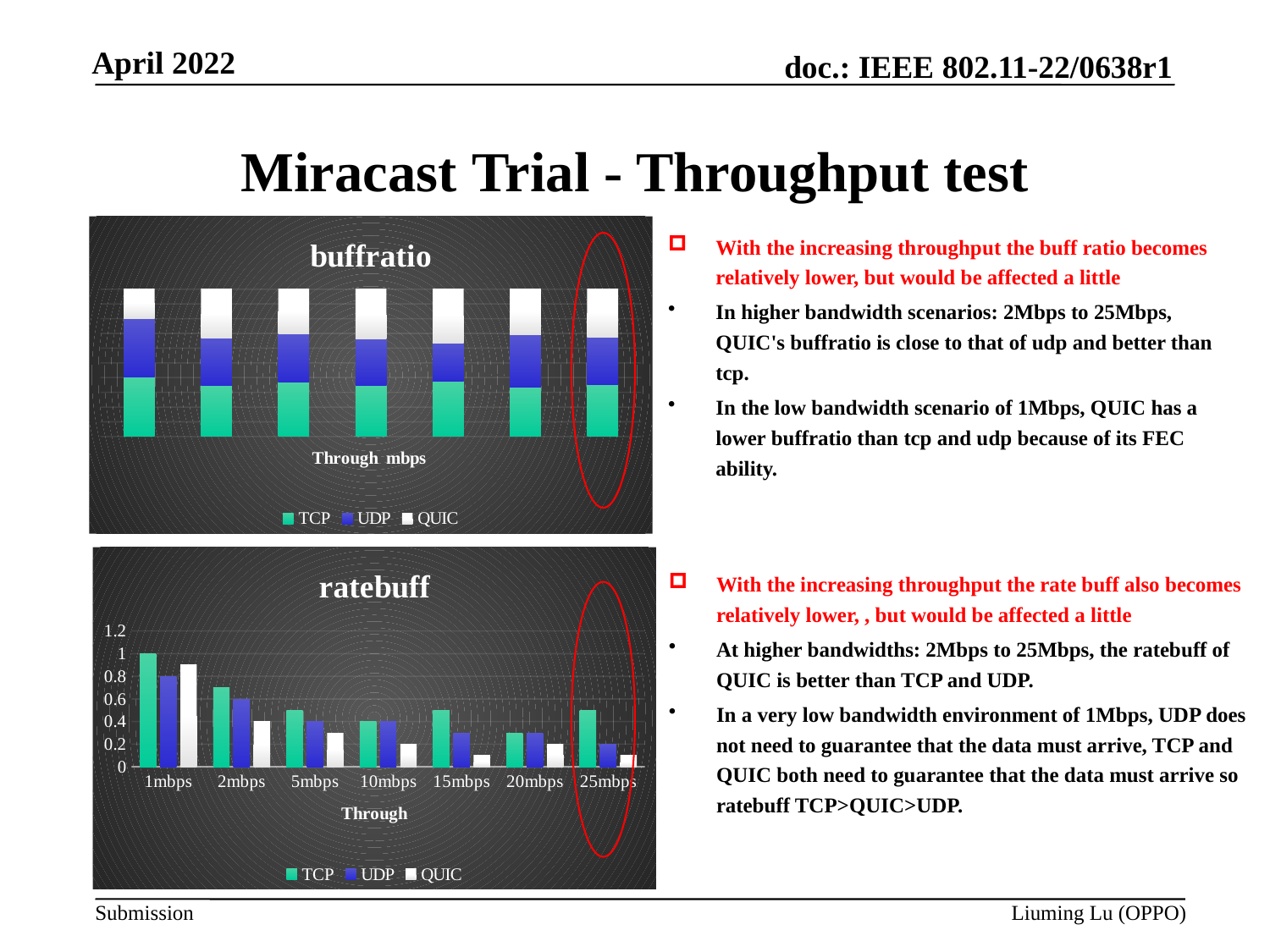

# Miracast Trial - Throughput test

### Chart: buffratio

| Category | TCP | UDP | QUIC |
|---|---|---|---|
| 1 | 0.5351 | 0.519 | 0.2622 |
| 2 | 0.007 | 0.0065 | 0.0067 |
| 5 | 0.008 | 0.0071 | 0.0066 |
| 10 | 0.0066 | 0.006 | 0.0064 |
| 15 | 0.0067 | 0.0046 | 0.0065 |
| 20 | 0.0067 | 0.0072 | 0.0062 |
| 25 | 0.0068 | 0.0062 | 0.0063 |
With the increasing throughput the buff ratio becomes relatively lower, but would be affected a little
In higher bandwidth scenarios: 2Mbps to 25Mbps, QUIC's buffratio is close to that of udp and better than tcp.
In the low bandwidth scenario of 1Mbps, QUIC has a lower buffratio than tcp and udp because of its FEC ability.

### Chart: ratebuff

| Category | TCP | UDP | QUIC |
|---|---|---|---|
| 1mbps | 1.0 | 0.8 | 0.9 |
| 2mbps | 0.7 | 0.6 | 0.4 |
| 5mbps | 0.5 | 0.4 | 0.3 |
| 10mbps | 0.4 | 0.4 | 0.2 |
| 15mbps | 0.5 | 0.3 | 0.1 |
| 20mbps | 0.3 | 0.3 | 0.2 |
| 25mbps | 0.5 | 0.2 | 0.1 |
With the increasing throughput the rate buff also becomes relatively lower, , but would be affected a little
At higher bandwidths: 2Mbps to 25Mbps, the ratebuff of QUIC is better than TCP and UDP.
In a very low bandwidth environment of 1Mbps, UDP does not need to guarantee that the data must arrive, TCP and QUIC both need to guarantee that the data must arrive so ratebuff TCP>QUIC>UDP.

Liuming Lu (OPPO)